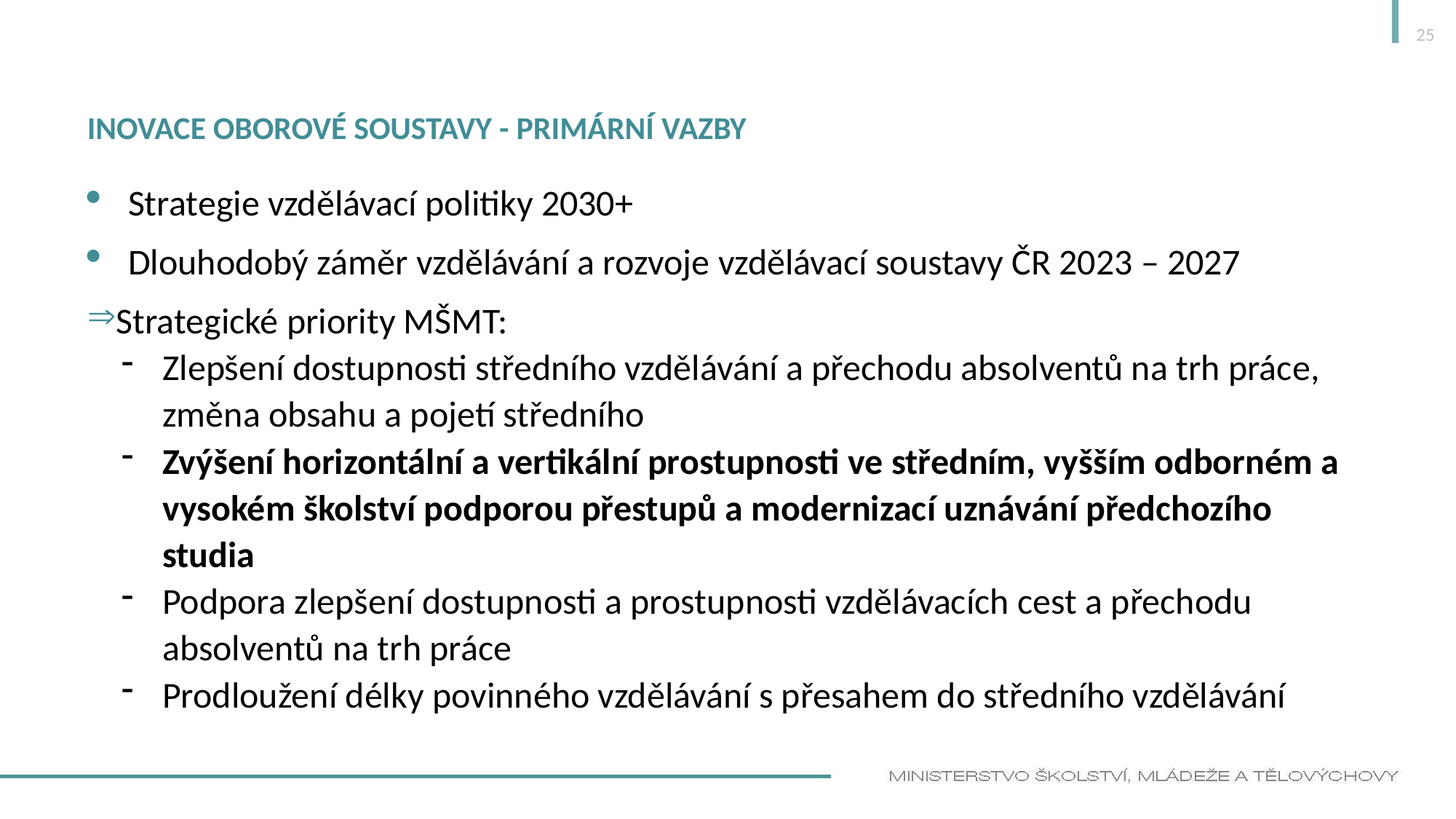

25
# Inovace oborové soustavy - Primární vazby
Strategie vzdělávací politiky 2030+
Dlouhodobý záměr vzdělávání a rozvoje vzdělávací soustavy ČR 2023 – 2027
Strategické priority MŠMT:
Zlepšení dostupnosti středního vzdělávání a přechodu absolventů na trh práce, změna obsahu a pojetí středního
Zvýšení horizontální a vertikální prostupnosti ve středním, vyšším odborném a vysokém školství podporou přestupů a modernizací uznávání předchozího studia
Podpora zlepšení dostupnosti a prostupnosti vzdělávacích cest a přechodu absolventů na trh práce
Prodloužení délky povinného vzdělávání s přesahem do středního vzdělávání

profesního vzdělávání na postsekundární a terciární úrovn